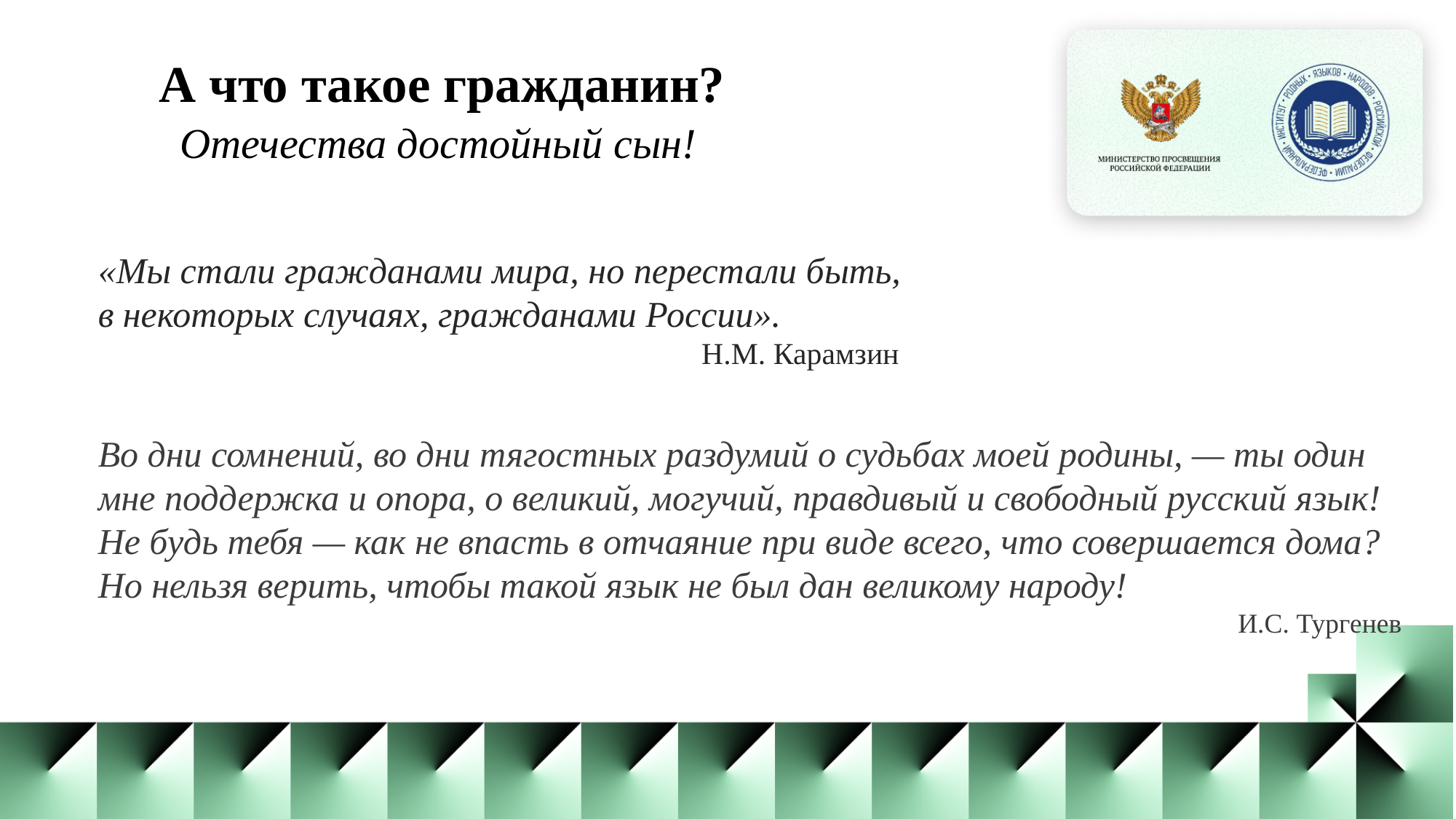

А что такое гражданин?
Отечества достойный сын!
«Мы стали гражданами мира, но перестали быть, в некоторых случаях, гражданами России».
                                                                               Н.М. Карамзин
Во дни сомнений, во дни тягостных раздумий о судьбах моей родины, — ты один мне поддержка и опора, о великий, могучий, правдивый и свободный русский язык! Не будь тебя — как не впасть в отчаяние при виде всего, что совершается дома? Но нельзя верить, чтобы такой язык не был дан великому народу!
 И.С. Тургенев